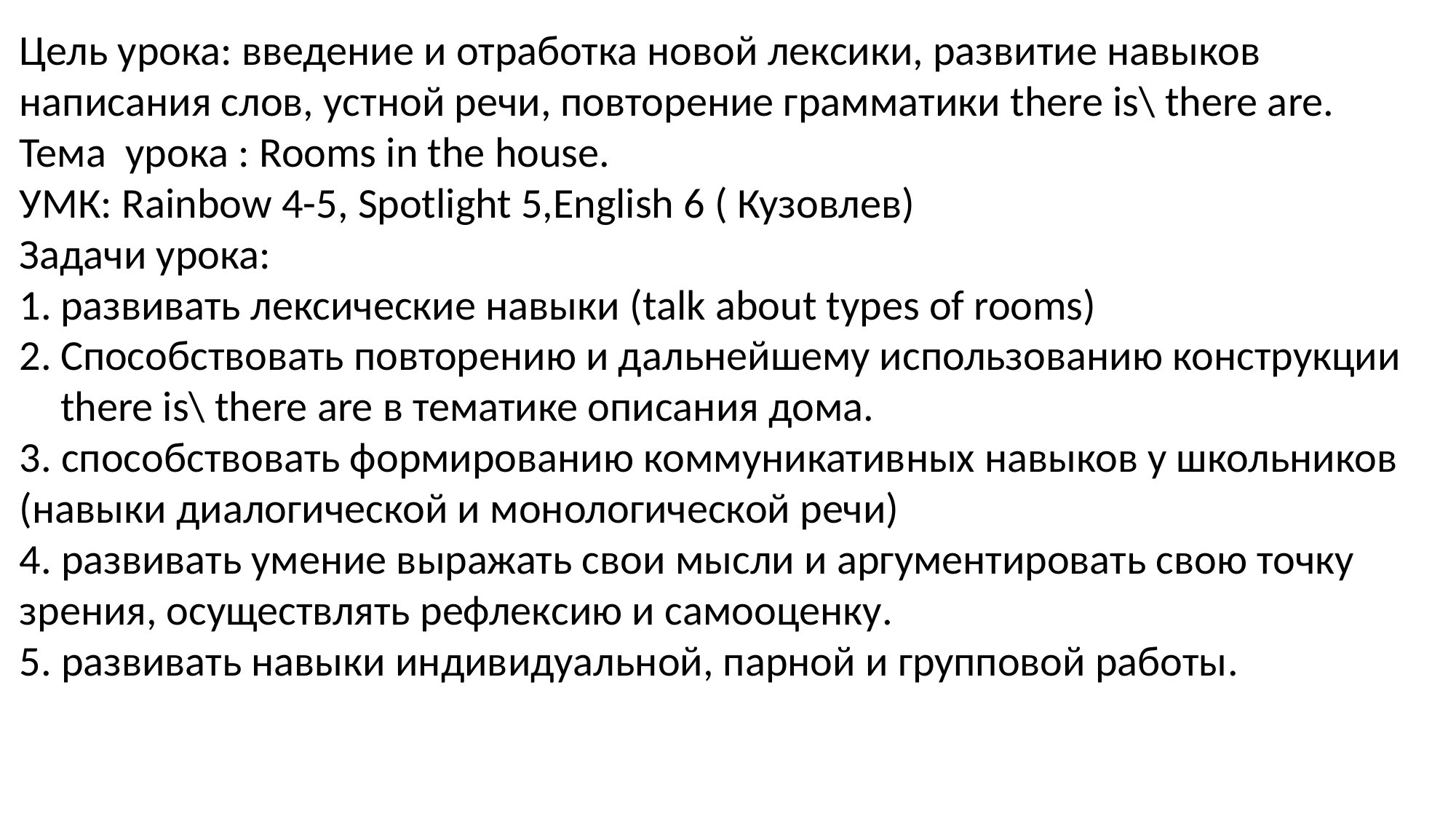

Цель урока: введение и отработка новой лексики, развитие навыков написания слов, устной речи, повторение грамматики there is\ there are.
Тема  урока : Rooms in the house.
УМК: Rainbow 4-5, Spotlight 5,English 6 ( Кузовлев)
Задачи урока:
развивать лексические навыки (talk about types of rooms)
Способствовать повторению и дальнейшему использованию конструкции there is\ there are в тематике описания дома.
3. способствовать формированию коммуникативных навыков у школьников (навыки диалогической и монологической речи)
4. развивать умение выражать свои мысли и аргументировать свою точку зрения, осуществлять рефлексию и самооценку.
5. развивать навыки индивидуальной, парной и групповой работы.